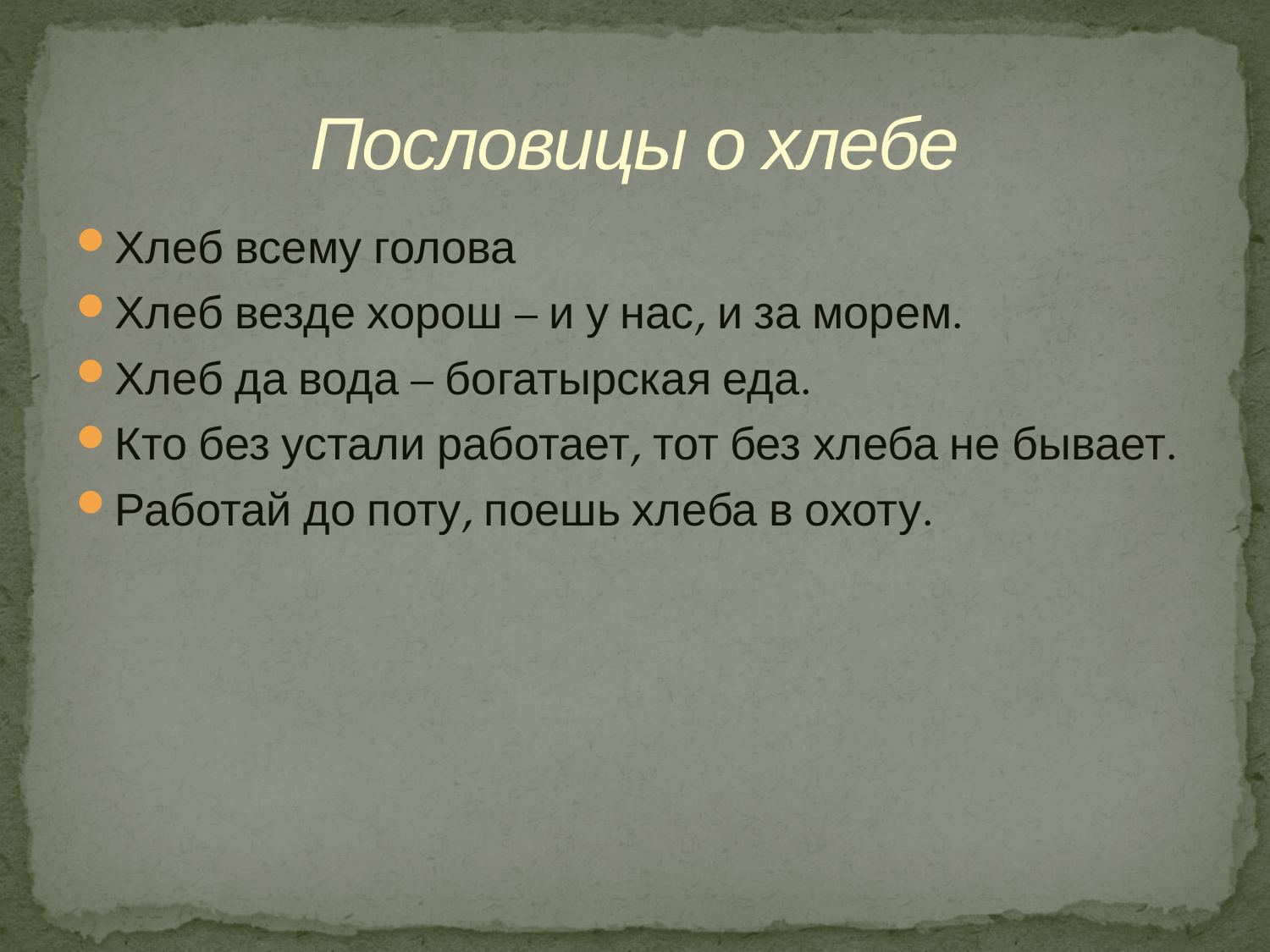

# Пословицы о хлебе
Хлеб всему голова
Хлеб везде хорош – и у нас, и за морем.
Хлеб да вода – богатырская еда.
Кто без устали работает, тот без хлеба не бывает.
Работай до поту, поешь хлеба в охоту.